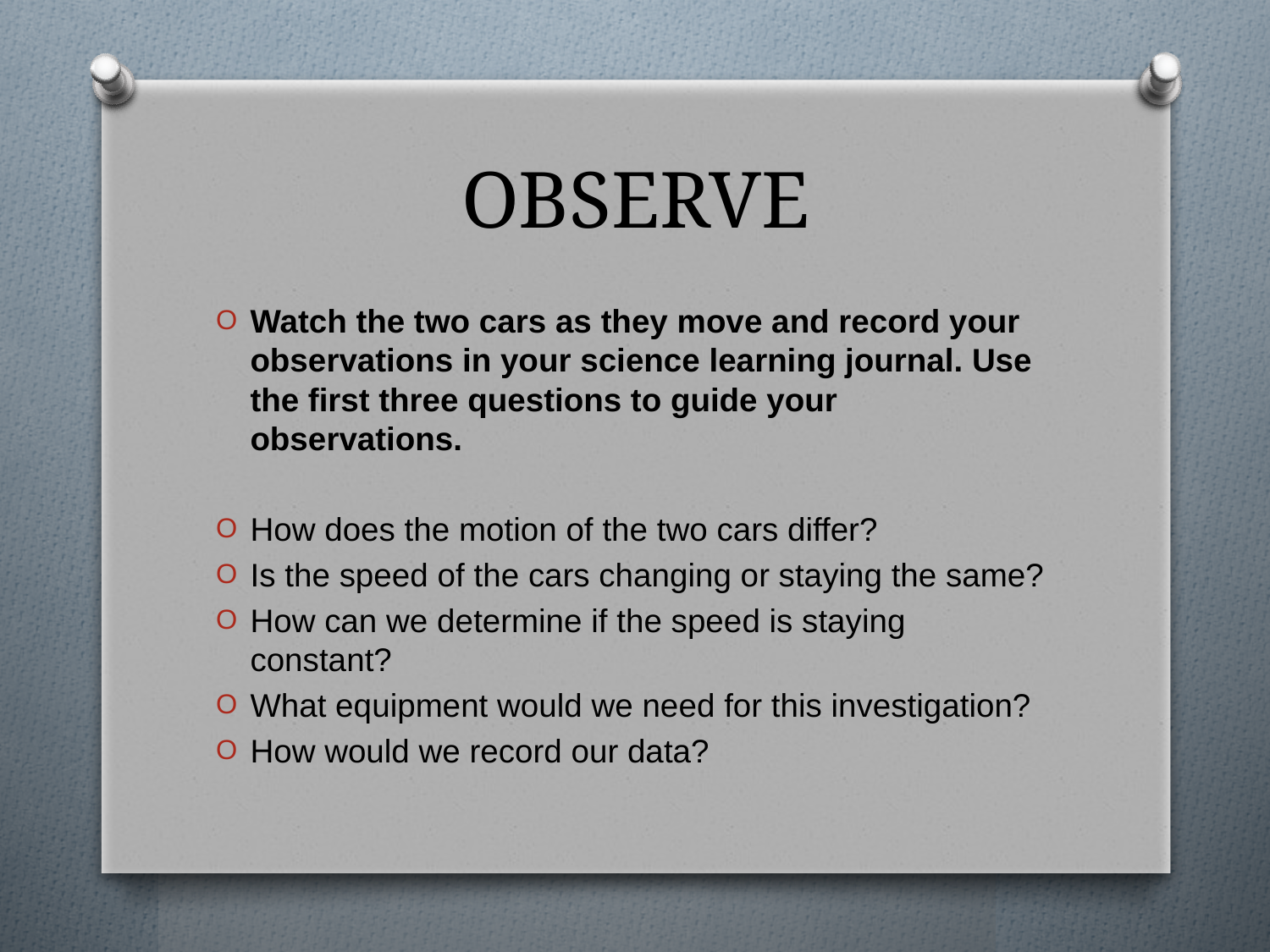

# OBSERVE
Watch the two cars as they move and record your observations in your science learning journal. Use the first three questions to guide your observations.

How does the motion of the two cars differ?
Is the speed of the cars changing or staying the same?
How can we determine if the speed is staying constant?
What equipment would we need for this investigation?
How would we record our data?